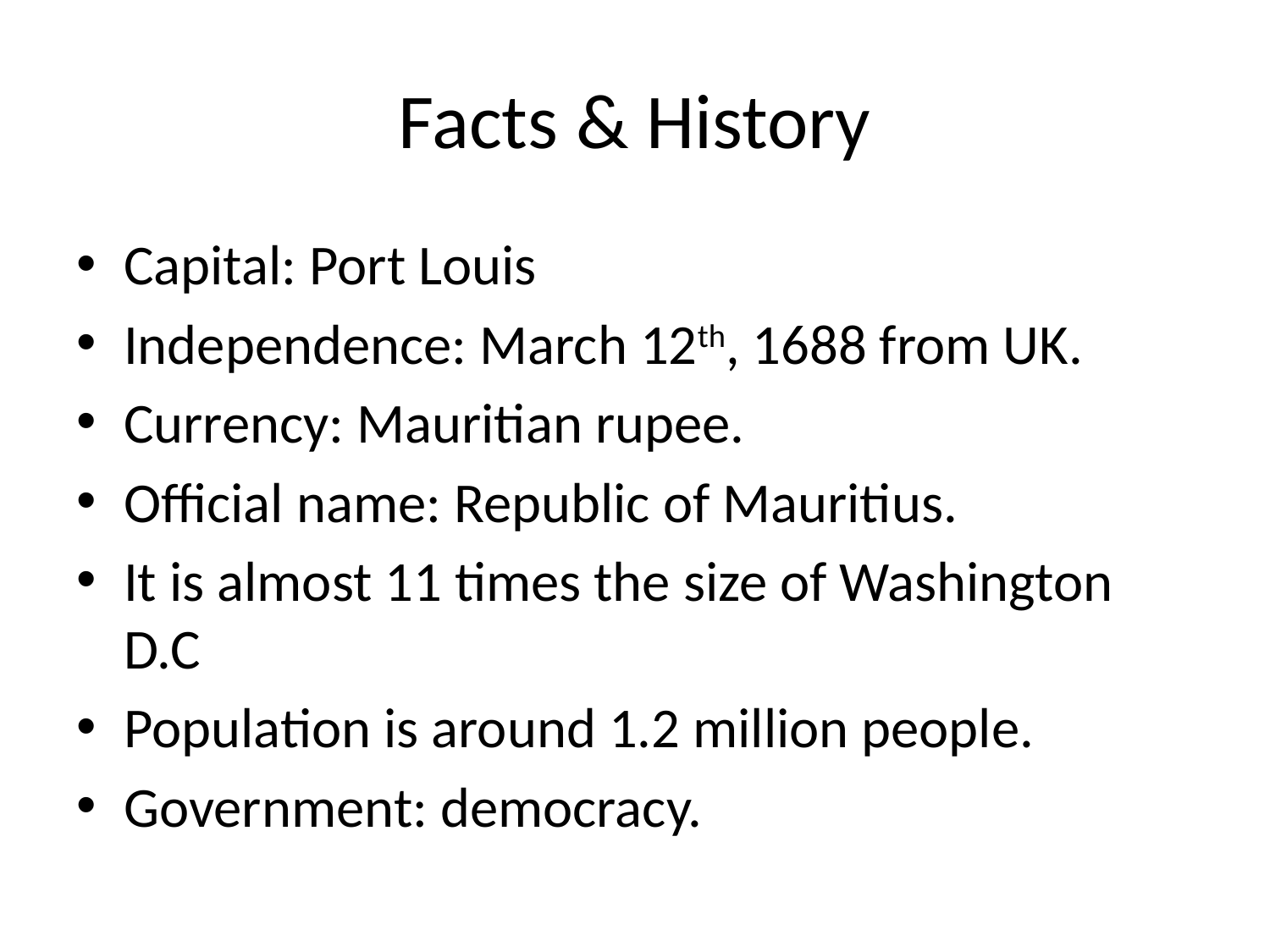

# Facts & History
Capital: Port Louis
Independence: March 12th, 1688 from UK.
Currency: Mauritian rupee.
Official name: Republic of Mauritius.
It is almost 11 times the size of Washington D.C
Population is around 1.2 million people.
Government: democracy.